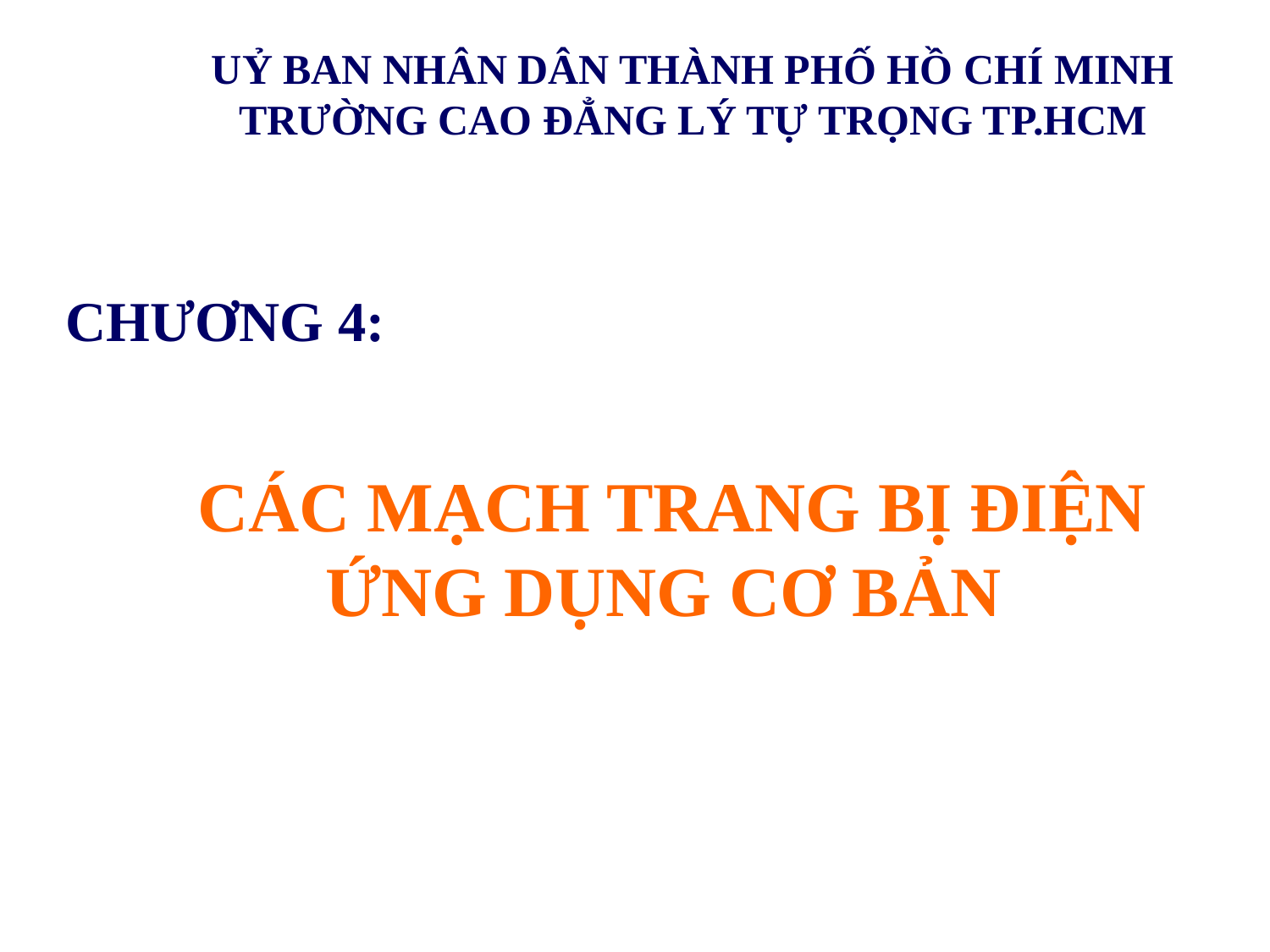

# UỶ BAN NHÂN DÂN THÀNH PHỐ HỒ CHÍ MINH TRƯỜNG CAO ĐẲNG LÝ TỰ TRỌNG TP.HCM
CHƯƠNG 4:
CÁC MẠCH TRANG BỊ ĐIỆN ỨNG DỤNG CƠ BẢN